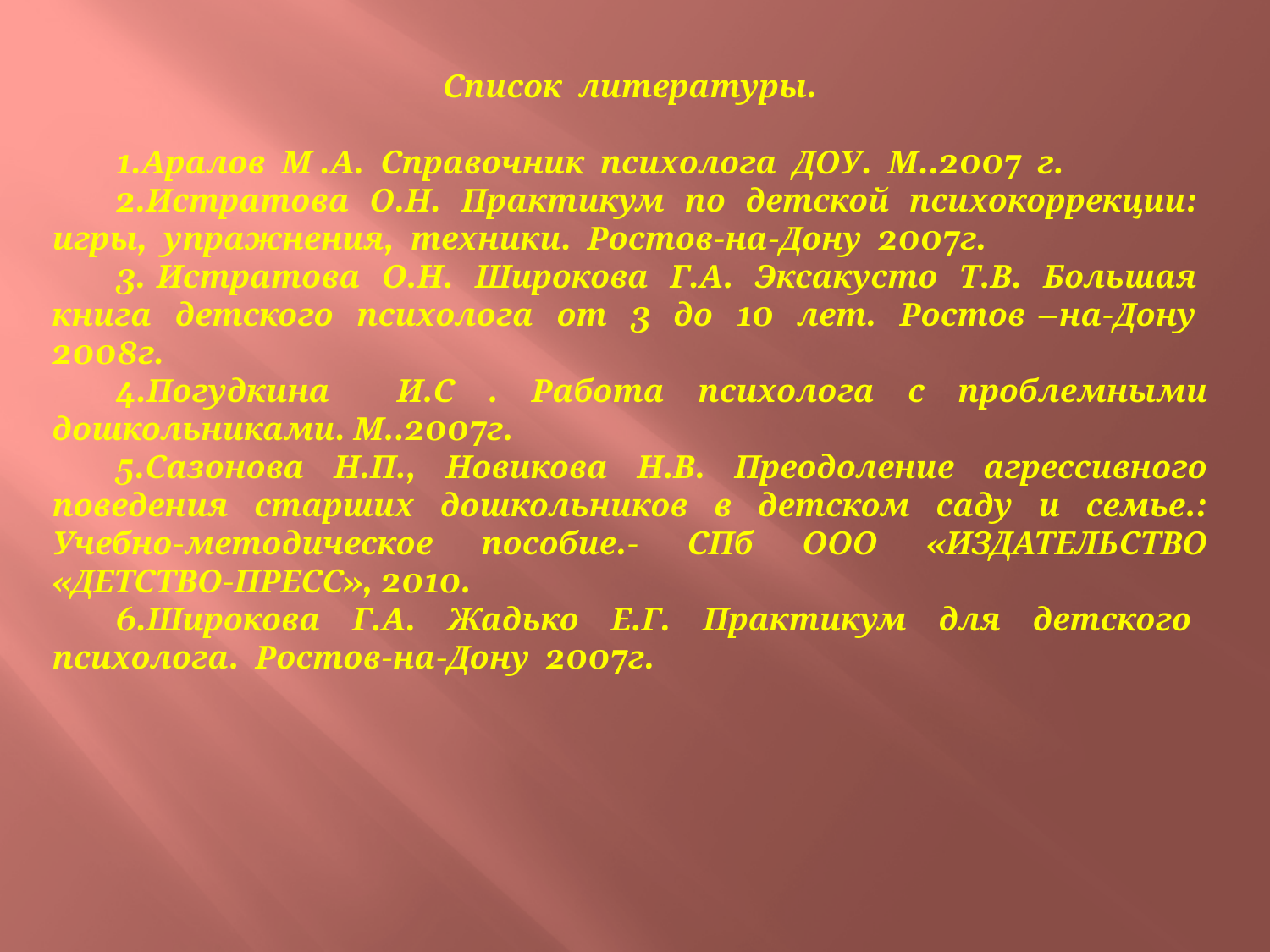

Список  литературы.

1.Аралов  М .А.  Справочник  психолога  ДОУ.  М..2007  г.
2.Истратова  О.Н.  Практикум  по  детской  психокоррекции:  игры,  упражнения,  техники.  Ростов-на-Дону  2007г.
3. Истратова  О.Н.  Широкова  Г.А.  Эксакусто  Т.В.  Большая  книга  детского  психолога  от  3  до  10  лет.  Ростов –на-Дону  2008г.
4.Погудкина  И.С . Работа психолога с проблемными дошкольниками. М..2007г.
5.Сазонова Н.П., Новикова Н.В. Преодоление агрессивного поведения старших дошкольников в детском саду и семье.: Учебно-методическое пособие.- СПб ООО «ИЗДАТЕЛЬСТВО «ДЕТСТВО-ПРЕСС», 2010.
6.Широкова  Г.А.  Жадько  Е.Г.  Практикум  для  детского  психолога.  Ростов-на-Дону  2007г.